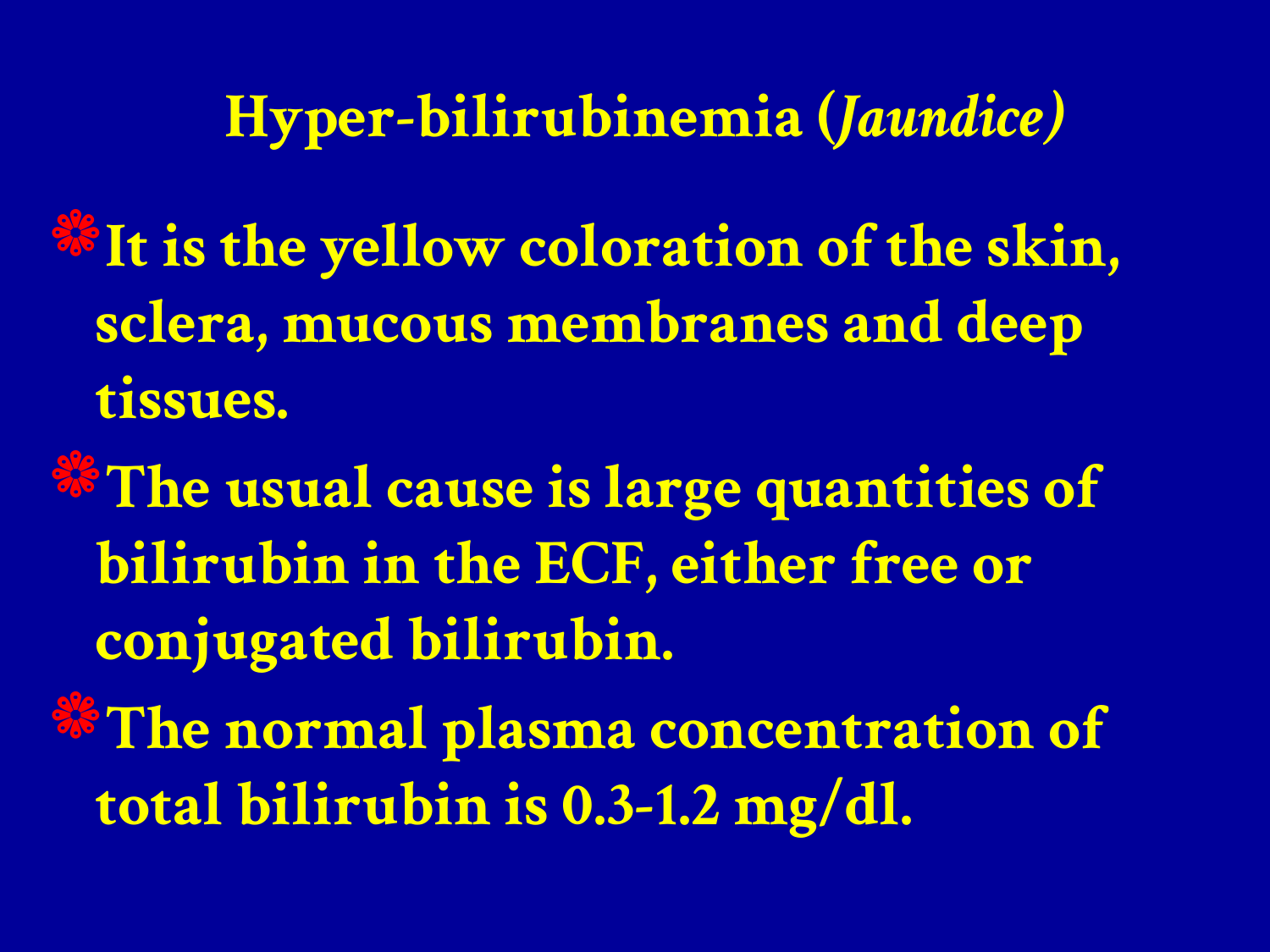

# Hyper-bilirubinemia (Jaundice)
It is the yellow coloration of the skin, sclera, mucous membranes and deep tissues.
The usual cause is large quantities of bilirubin in the ECF, either free or conjugated bilirubin.
The normal plasma concentration of total bilirubin is 0.3-1.2 mg/dl.